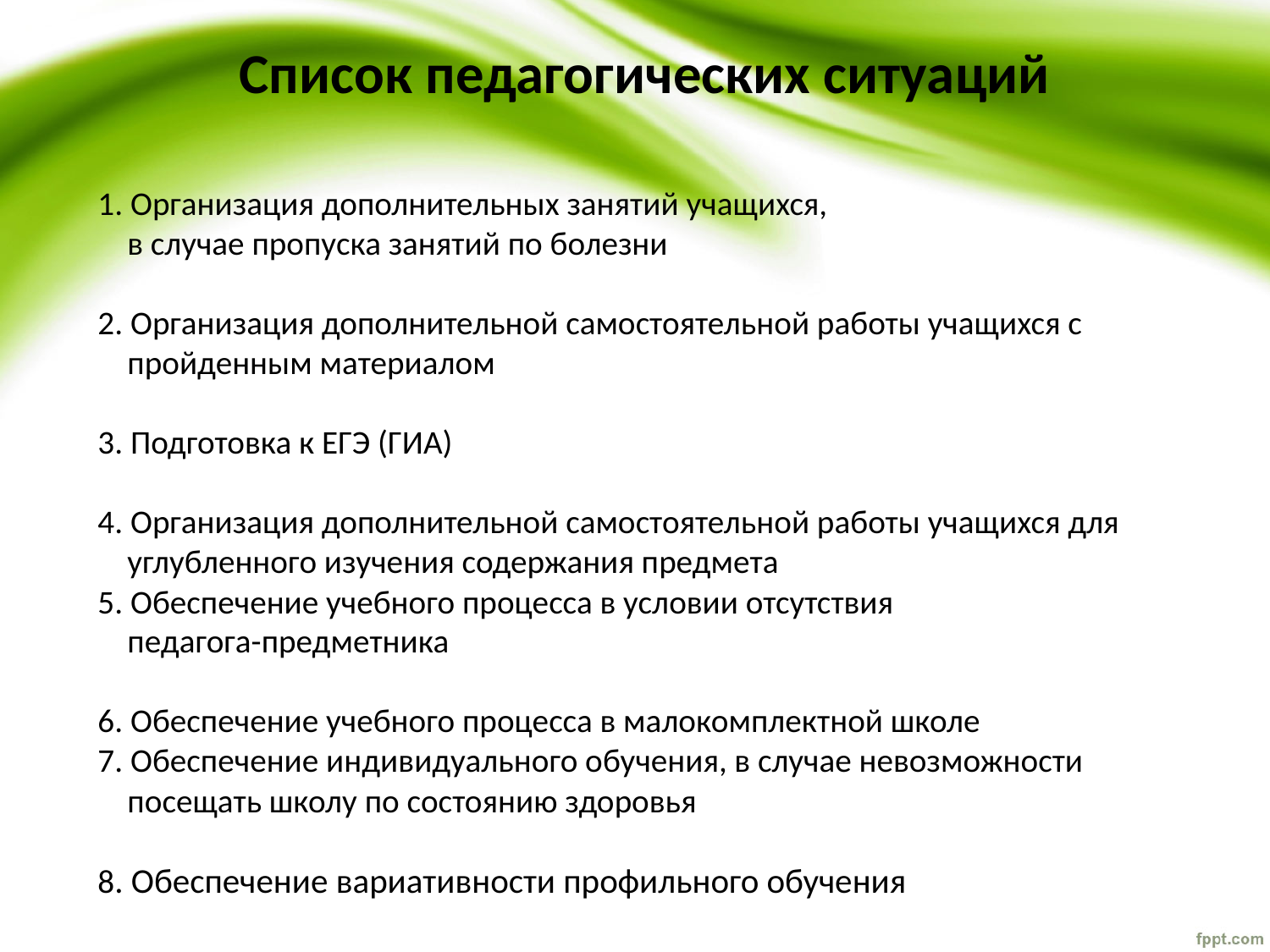

# Список педагогических ситуаций
1. Организация дополнительных занятий учащихся,
    в случае пропуска занятий по болезни

2. Организация дополнительной самостоятельной работы учащихся с
    пройденным материалом

3. Подготовка к ЕГЭ (ГИА)

4. Организация дополнительной самостоятельной работы учащихся для
    углубленного изучения содержания предмета
5. Обеспечение учебного процесса в условии отсутствия
    педагога-предметника

6. Обеспечение учебного процесса в малокомплектной школе
7. Обеспечение индивидуального обучения, в случае невозможности
    посещать школу по состоянию здоровья

8. Обеспечение вариативности профильного обучения